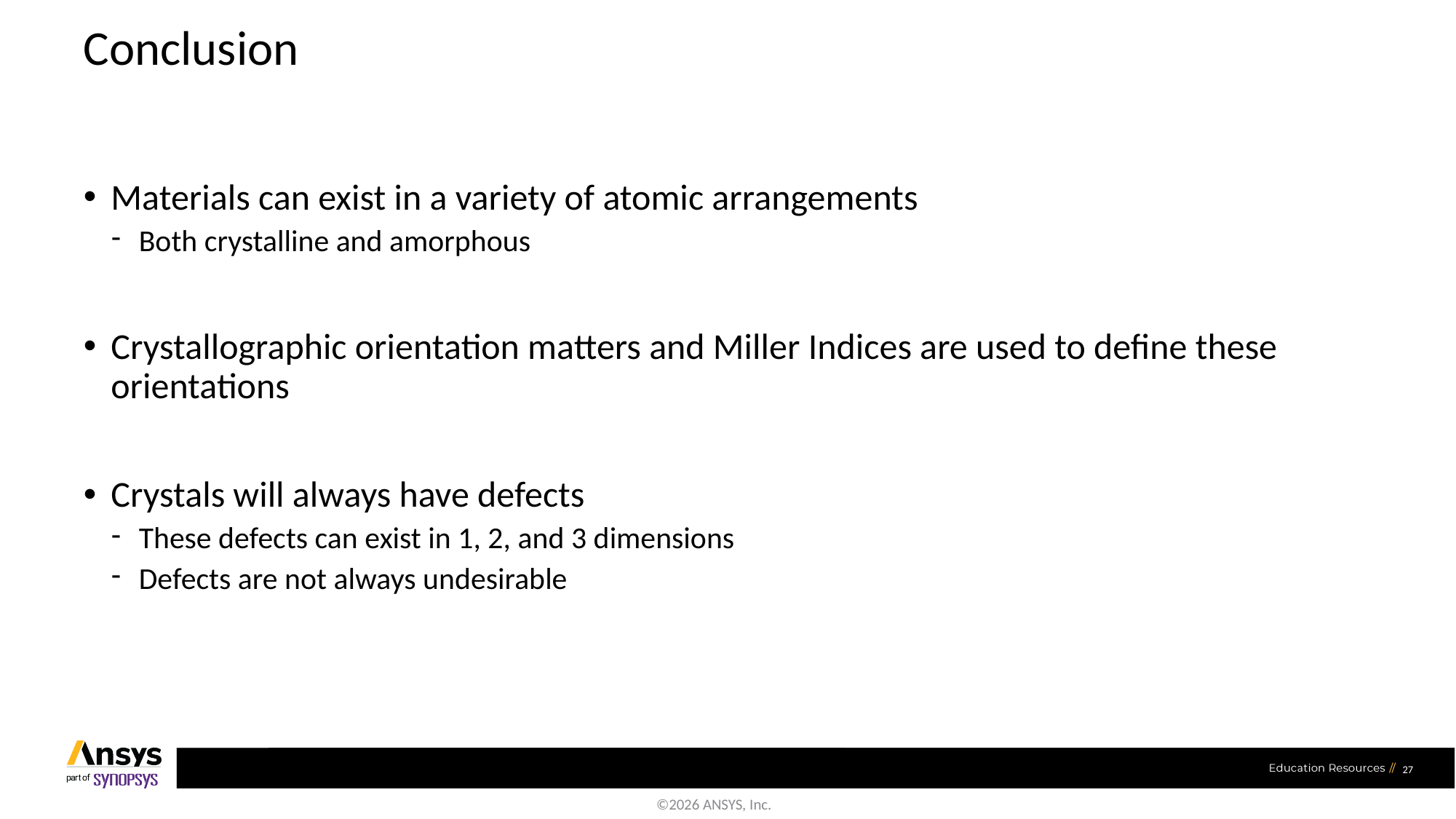

# Conclusion
Materials can exist in a variety of atomic arrangements
Both crystalline and amorphous

Crystallographic orientation matters and Miller Indices are used to define these orientations

Crystals will always have defects
These defects can exist in 1, 2, and 3 dimensions
Defects are not always undesirable
27